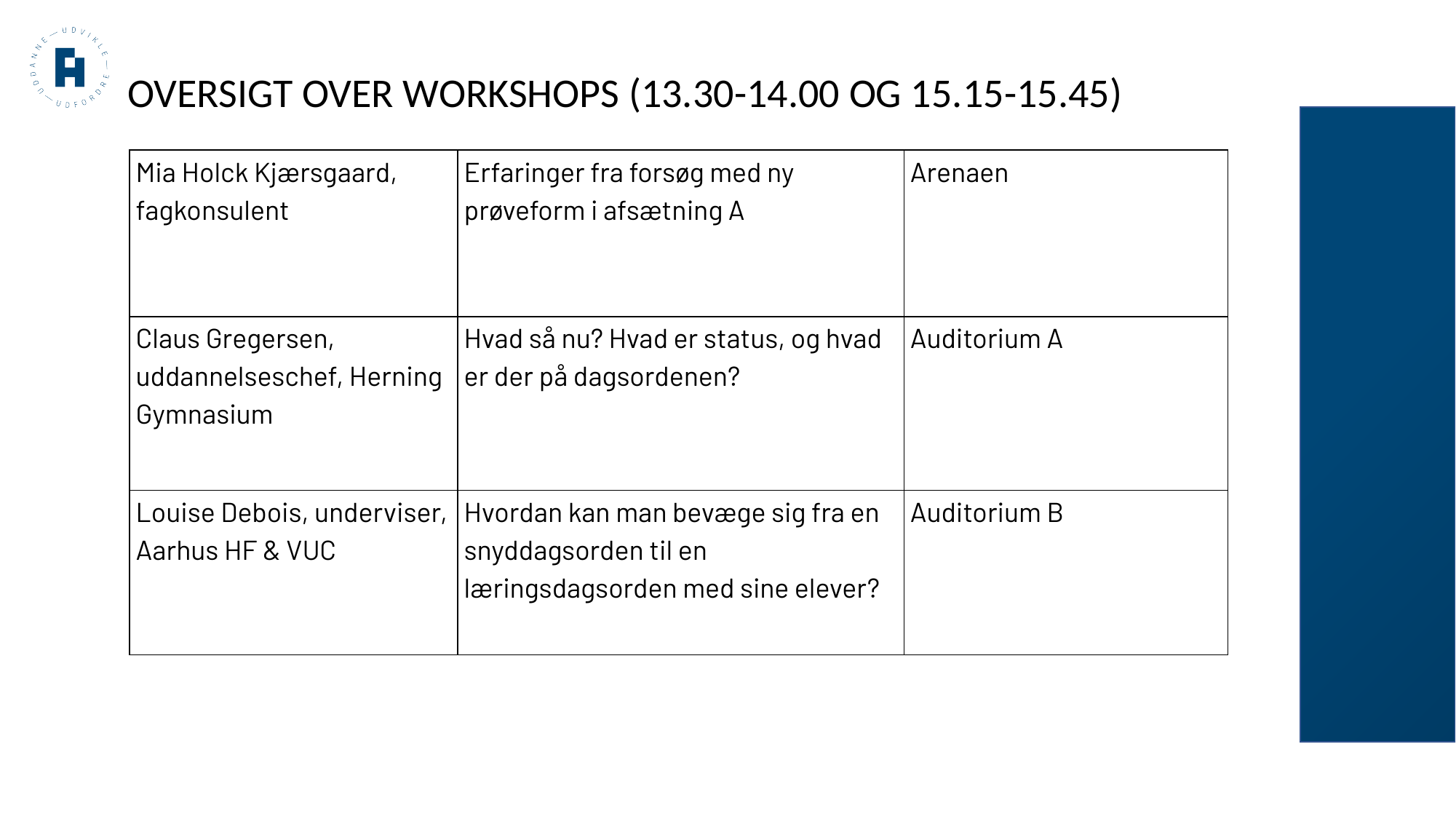

# Oversigt over workshops (13.30-14.00 og 15.15-15.45)
| Mia Holck Kjærsgaard, fagkonsulent | Erfaringer fra forsøg med ny prøveform i afsætning A | Arenaen |
| --- | --- | --- |
| Claus Gregersen, uddannelseschef, Herning Gymnasium | Hvad så nu? Hvad er status, og hvad er der på dagsordenen? | Auditorium A |
| Louise Debois, underviser, Aarhus HF & VUC | Hvordan kan man bevæge sig fra en snyddagsorden til en læringsdagsorden med sine elever? | Auditorium B |